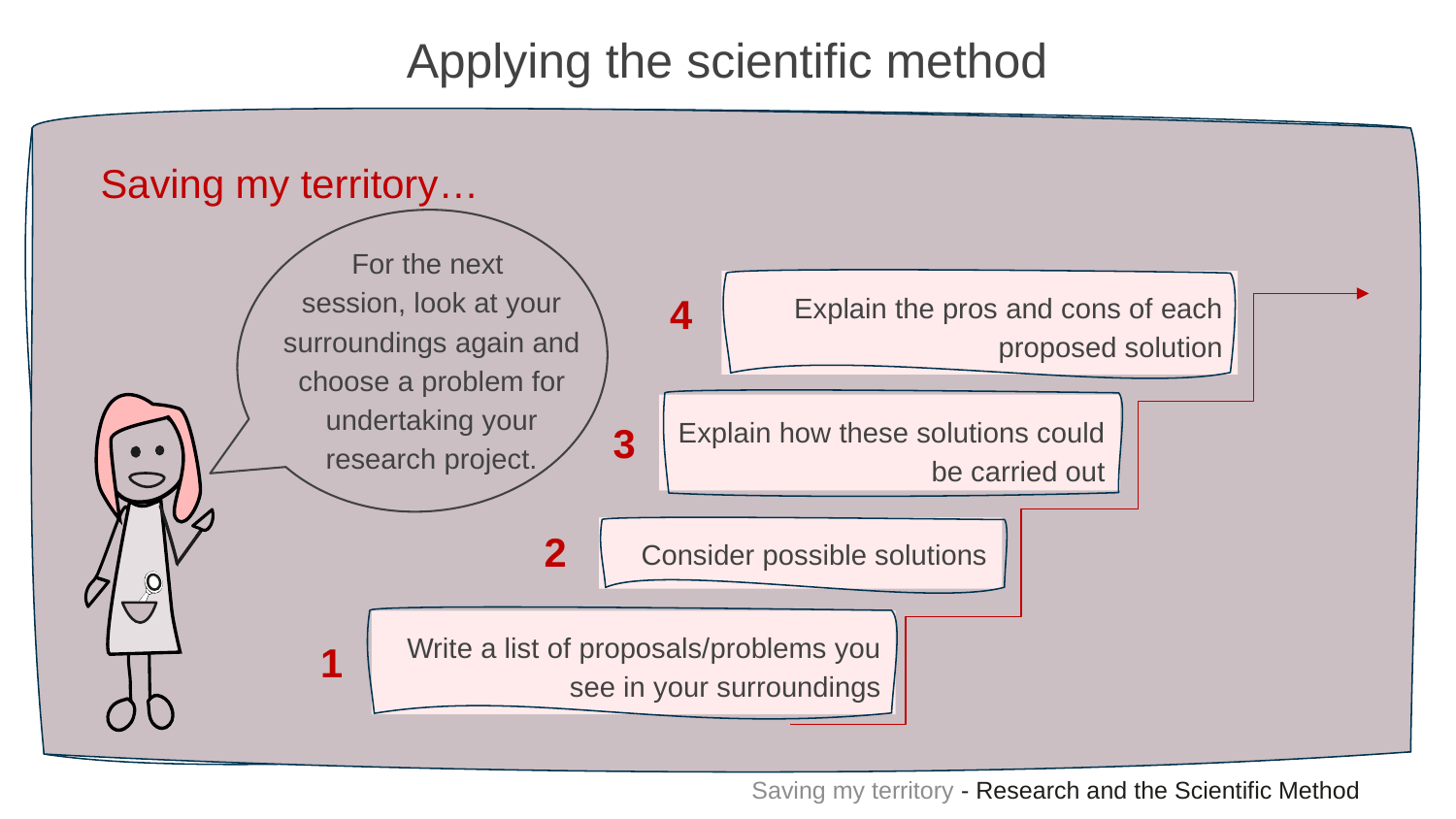

Applying the scientific method

Saving my territory…

For the next
session, look at your surroundings again and choose a problem for undertaking your research project.

Explain the pros and cons of each proposed solution

4

Explain how these solutions could be carried out

3
2
Consider possible solutions

Write a list of proposals/problems you see in your surroundings
1
Saving my territory - Research and the Scientific Method